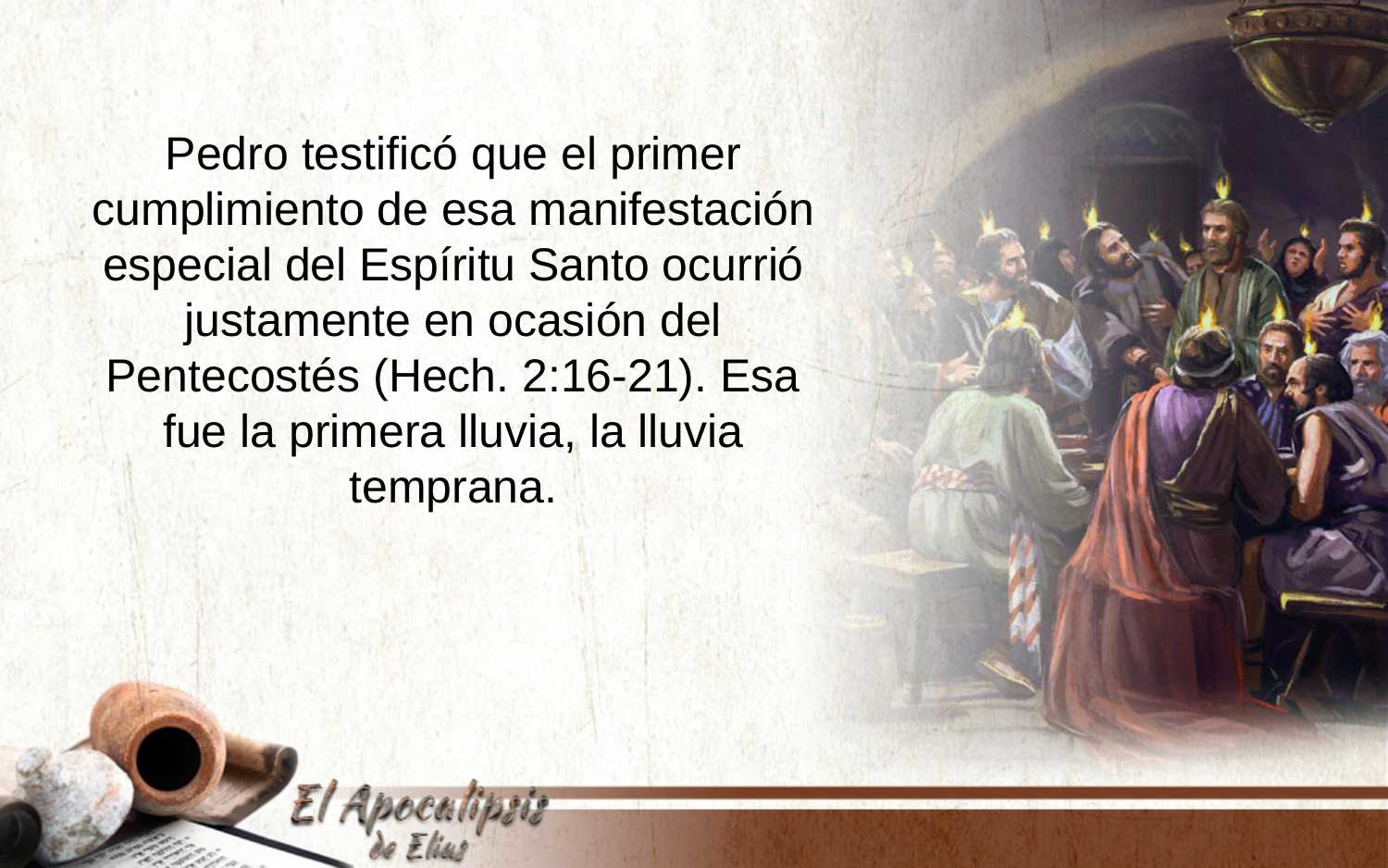

Pedro testificó que el primer cumplimiento de esa manifestación
especial del Espíritu Santo ocurrió justamente en ocasión del Pentecostés (Hech. 2:16-21). Esa fue la primera lluvia, la lluvia temprana.